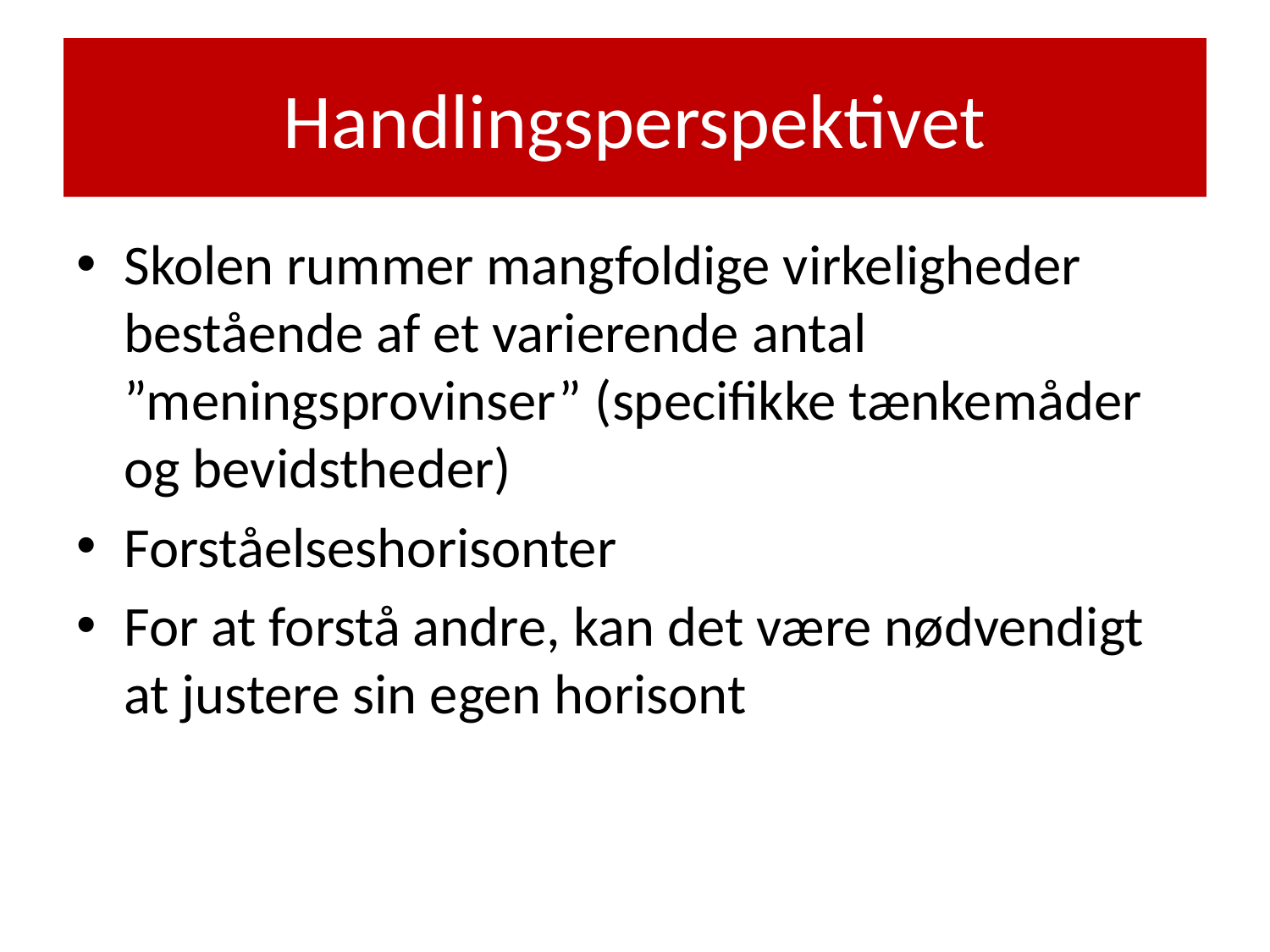

# Handlingsperspektivet
Skolen rummer mangfoldige virkeligheder bestående af et varierende antal ”meningsprovinser” (specifikke tænkemåder og bevidstheder)
Forståelseshorisonter
For at forstå andre, kan det være nødvendigt at justere sin egen horisont